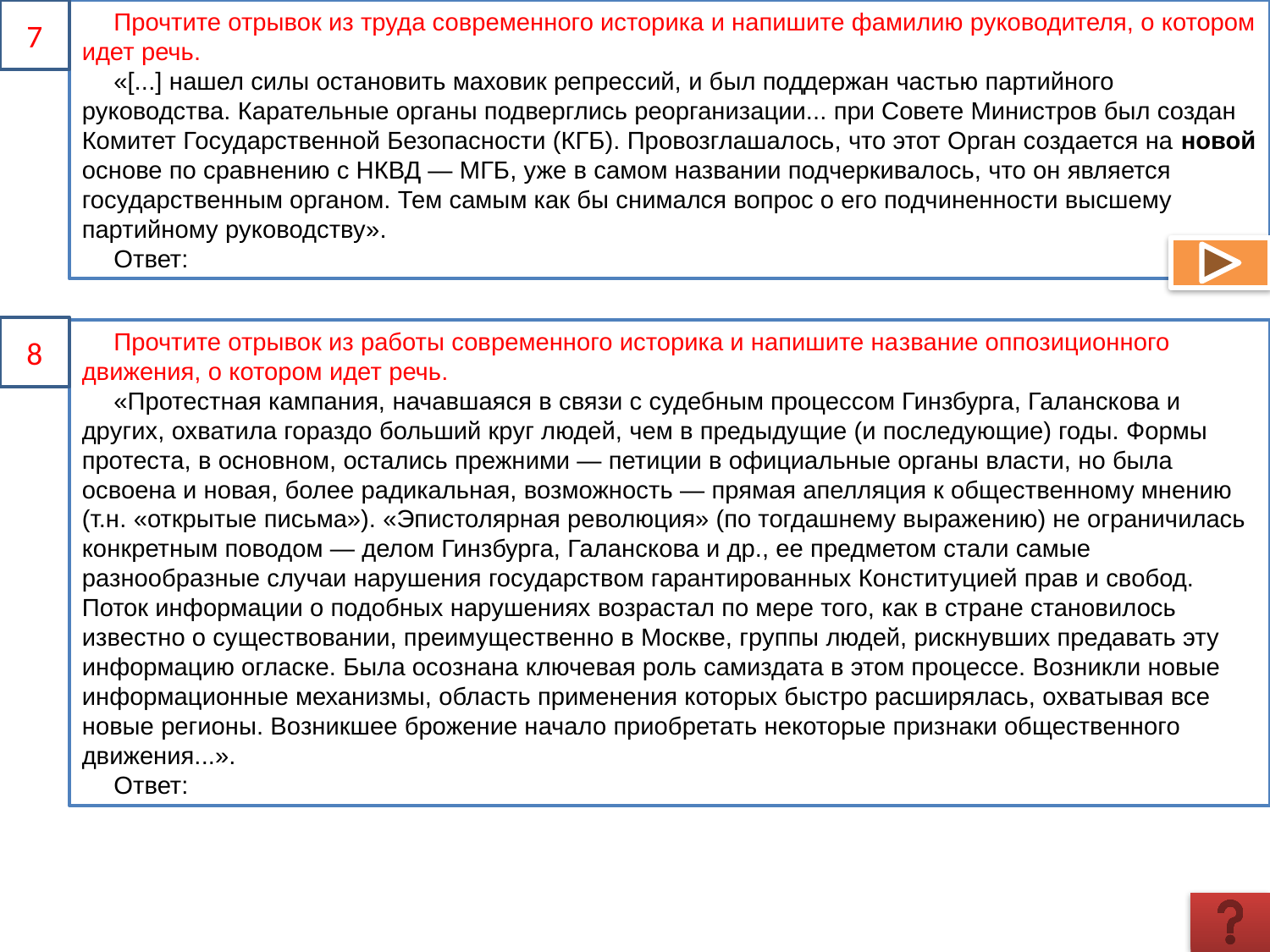

7
Прочтите отрывок из труда современного историка и напишите фамилию руководителя, о котором идет речь.
«[...] нашел силы остановить маховик репрессий, и был поддержан частью партийного руководства. Карательные органы подверглись реорганизации... при Совете Министров был создан Комитет Государственной Безопасности (КГБ). Провозглашалось, что этот Орган создается на новой основе по сравнению с НКВД — МГБ, уже в самом названии подчеркивалось, что он является государственным органом. Тем самым как бы снимался вопрос о его подчиненности высшему партийному руководству».
Ответ:

8
Прочтите отрывок из работы современного историка и напишите на­звание оппозиционного движения, о котором идет речь.
«Протестная кампания, начавшаяся в связи с судебным процессом Гинзбурга, Галанскова и других, охватила гораздо больший круг людей, чем в предыдущие (и последующие) годы. Формы протеста, в основном, остались прежними — петиции в официальные органы власти, но была освоена и новая, более радикальная, возможность — прямая апелляция к общественному мнению (т.н. «открытые письма»). «Эпистолярная революция» (по тогдашнему выражению) не ограничилась конкретным поводом — делом Гинзбурга, Галанскова и др., ее предметом стали самые разнообразные случаи нарушения государством гарантированных Конституцией прав и свобод. Поток информации о подобных нарушениях возрастал по мере того, как в стране становилось известно о существовании, преимущественно в Москве, группы людей, рискнувших предавать эту информацию огласке. Была осознана ключевая роль самиздата в этом процессе. Возникли новые информационные механизмы, область применения которых быстро расширялась, охватывая все новые регионы. Возникшее брожение начало приобретать некоторые признаки общественного движения...».
Ответ: